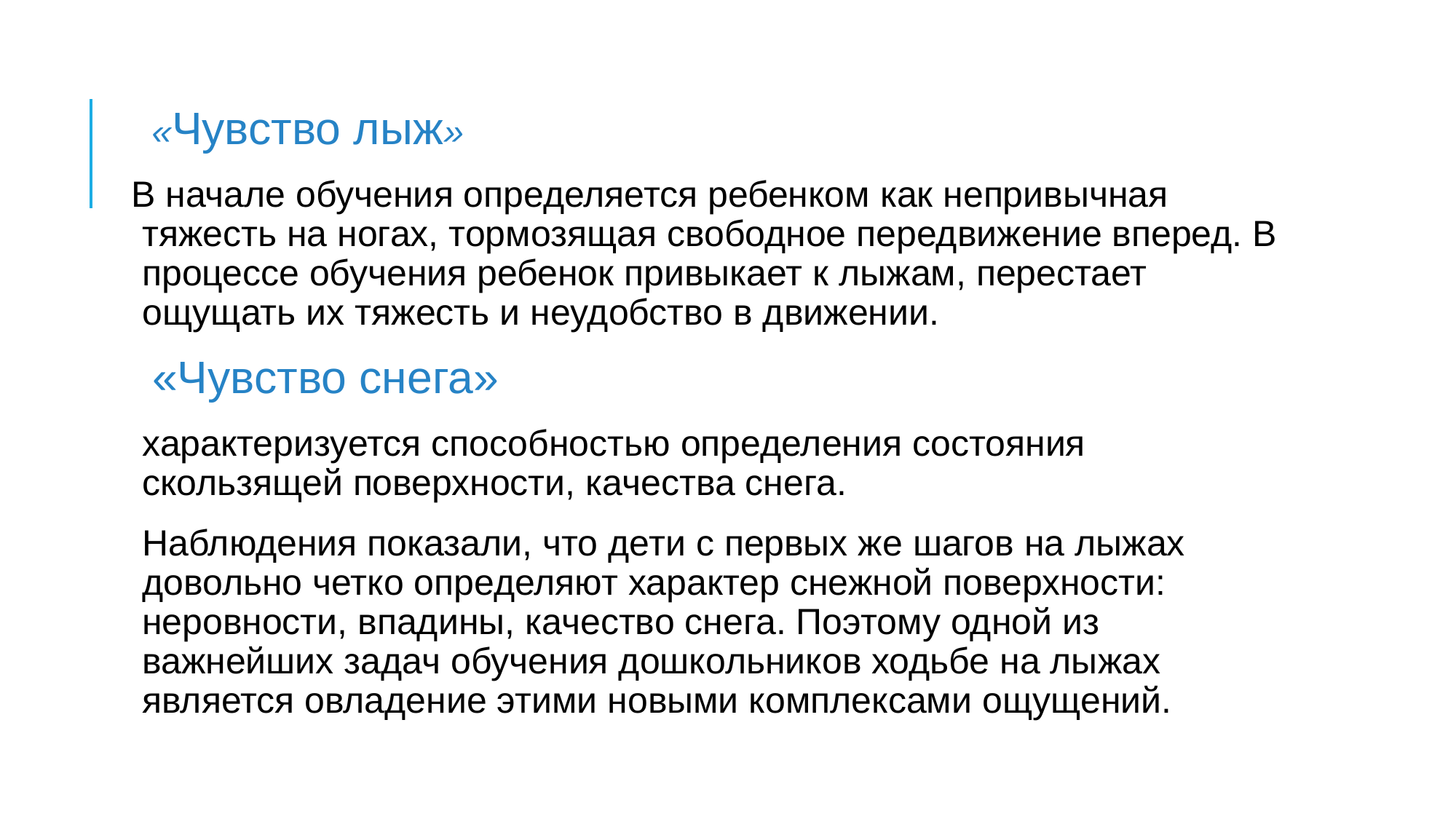

«Чувство лыж»
В начале обучения определяется ребенком как непривычная тяжесть на ногах, тормозящая свободное передвижение вперед. В процессе обучения ребенок привыкает к лыжам, перестает ощущать их тяжесть и неудобство в движении.
 «Чувство снега»
характеризуется способностью определения состояния скользящей поверхности, качества снега.
Наблюдения показали, что дети с первых же шагов на лыжах довольно четко определяют характер снежной поверхности: неровности, впадины, качество снега. Поэтому одной из важнейших задач обучения дошкольников ходьбе на лыжах является овладение этими новыми комплексами ощущений.